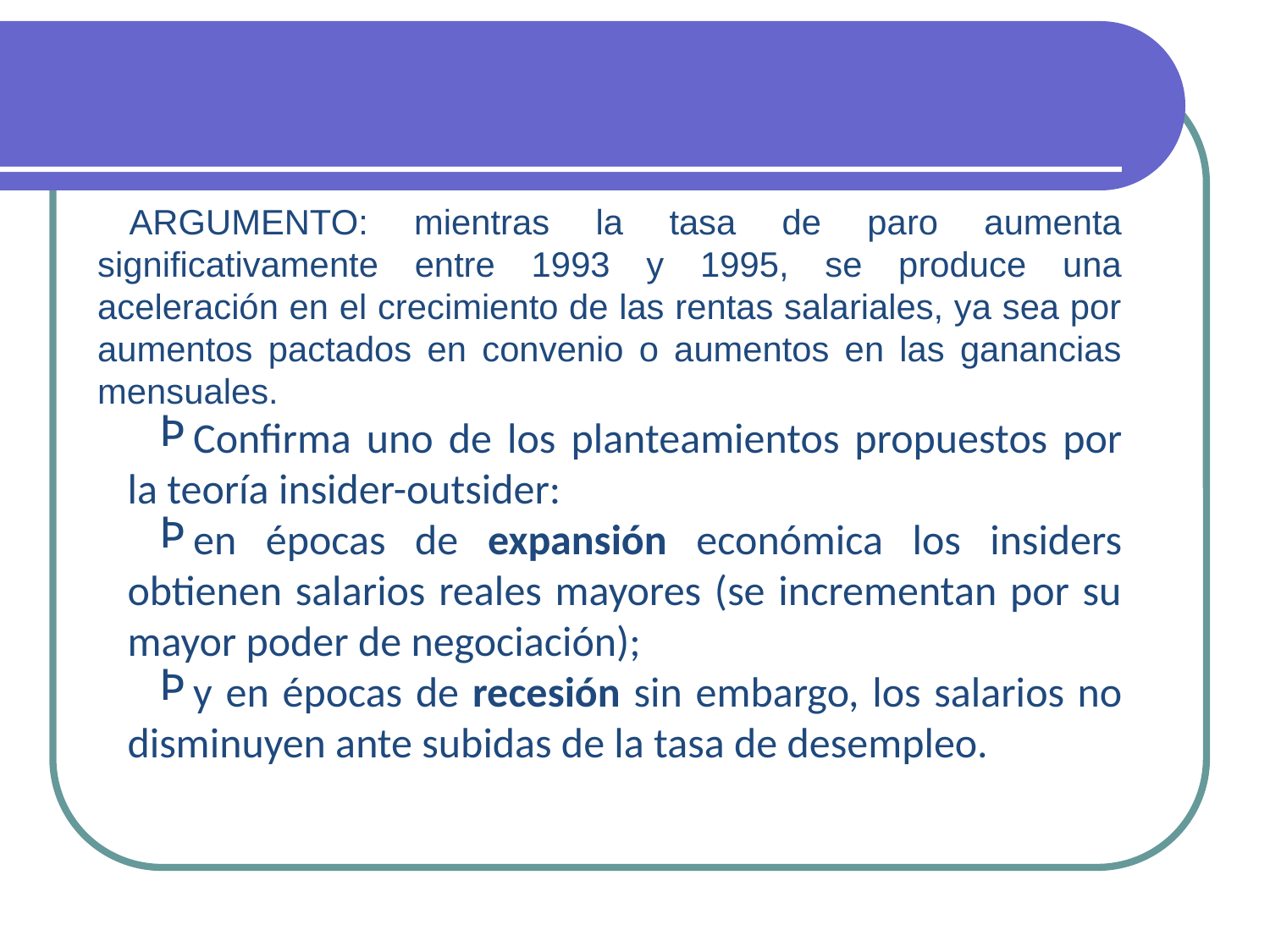

#
ARGUMENTO: mientras la tasa de paro aumenta significativamente entre 1993 y 1995, se produce una aceleración en el crecimiento de las rentas salariales, ya sea por aumentos pactados en convenio o aumentos en las ganancias mensuales.
Confirma uno de los planteamientos propuestos por la teoría insider-outsider:
en épocas de expansión económica los insiders obtienen salarios reales mayores (se incrementan por su mayor poder de negociación);
y en épocas de recesión sin embargo, los salarios no disminuyen ante subidas de la tasa de desempleo.